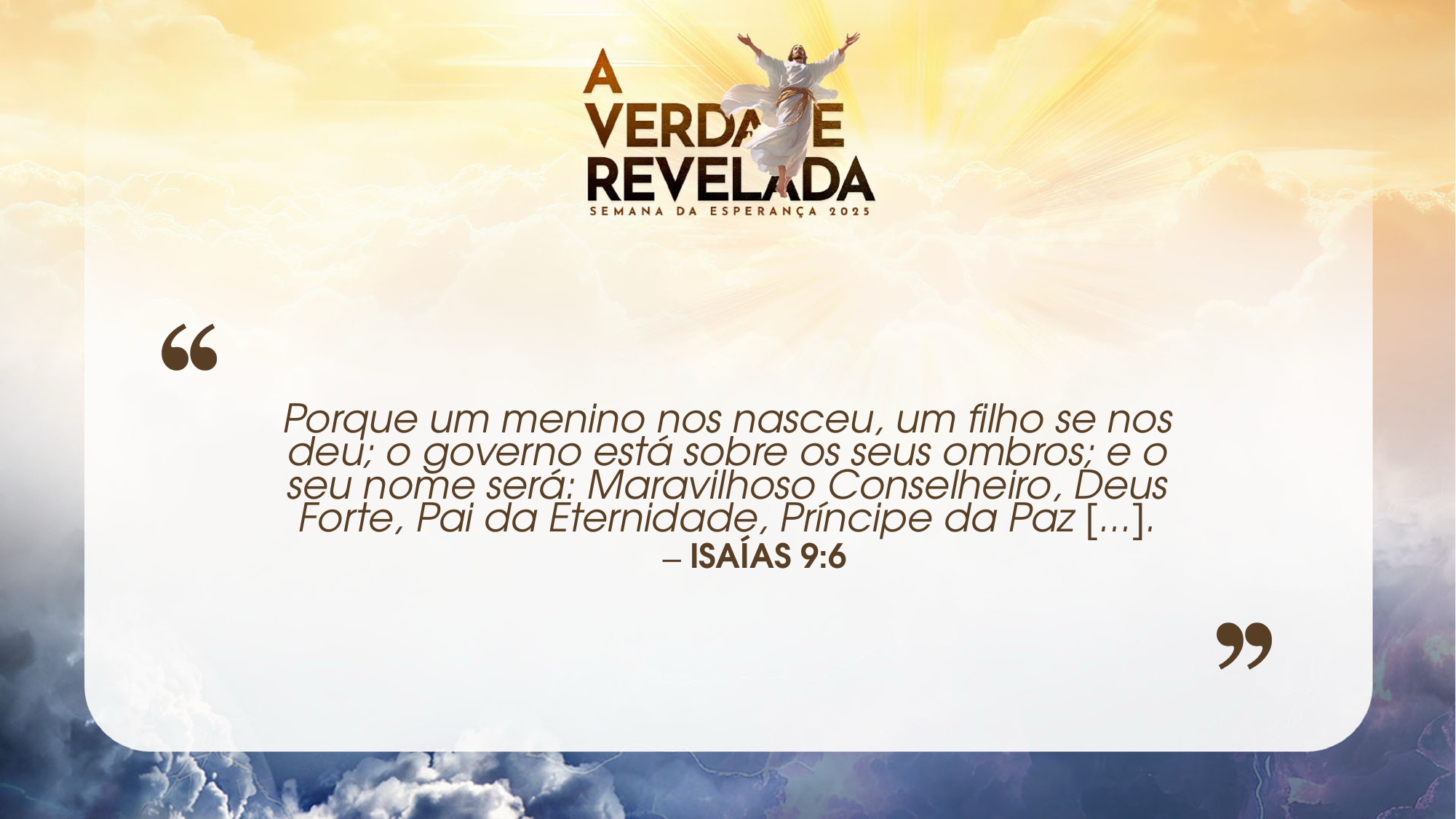

Porque um menino nos nasceu, um filho se nos deu; o governo está sobre os seus ombros; e o seu nome será: Maravilhoso Conselheiro, Deus Forte, Pai da Eternidade, Príncipe da Paz [...].
ISAÍAS 9:6